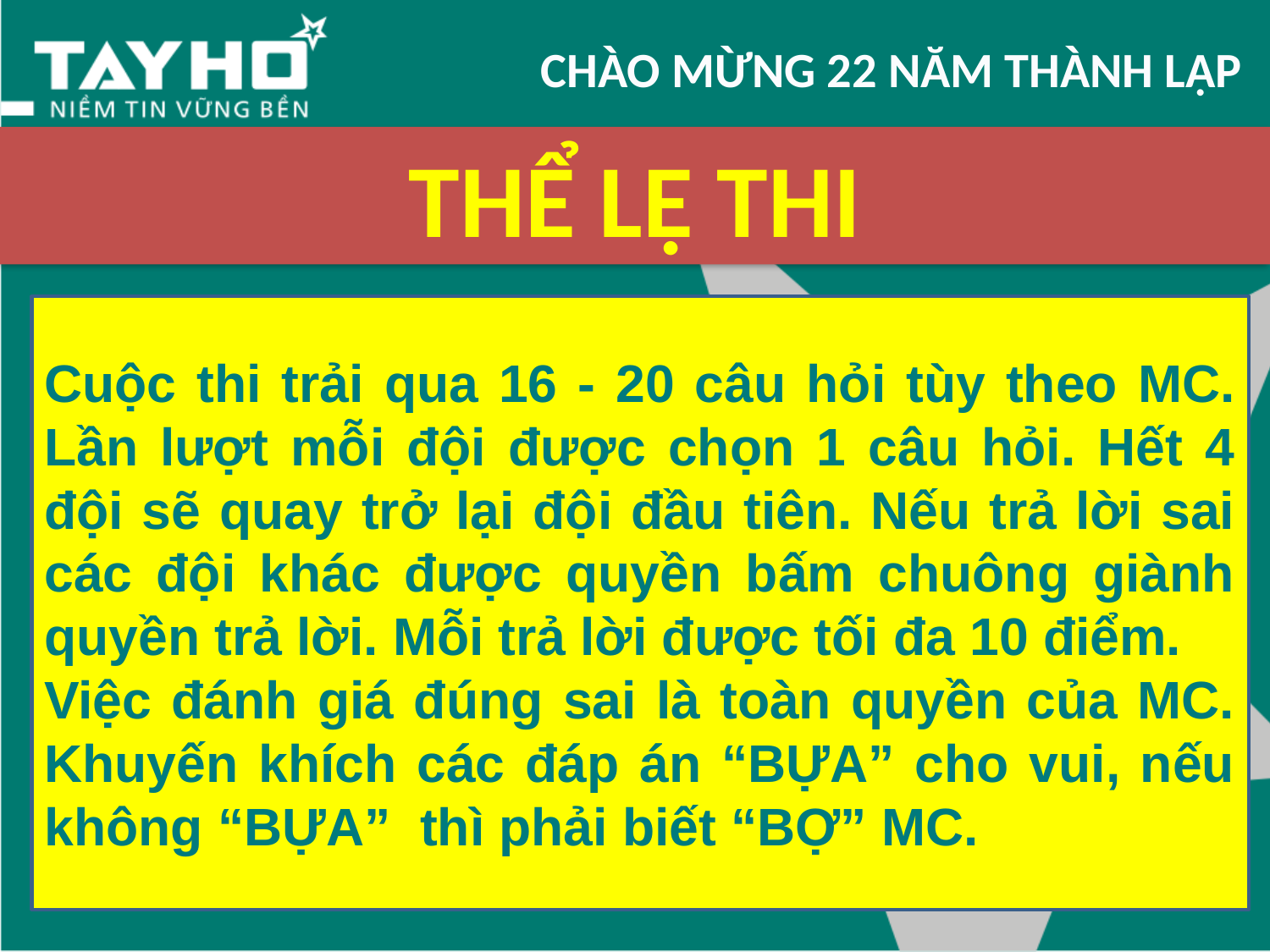

CHÀO MỪNG 22 NĂM THÀNH LẬP
# THỂ LỆ THI
Cuộc thi trải qua 16 - 20 câu hỏi tùy theo MC. Lần lượt mỗi đội được chọn 1 câu hỏi. Hết 4 đội sẽ quay trở lại đội đầu tiên. Nếu trả lời sai các đội khác được quyền bấm chuông giành quyền trả lời. Mỗi trả lời được tối đa 10 điểm.
Việc đánh giá đúng sai là toàn quyền của MC. Khuyến khích các đáp án “BỰA” cho vui, nếu không “BỰA”  thì phải biết “BỢ” MC.